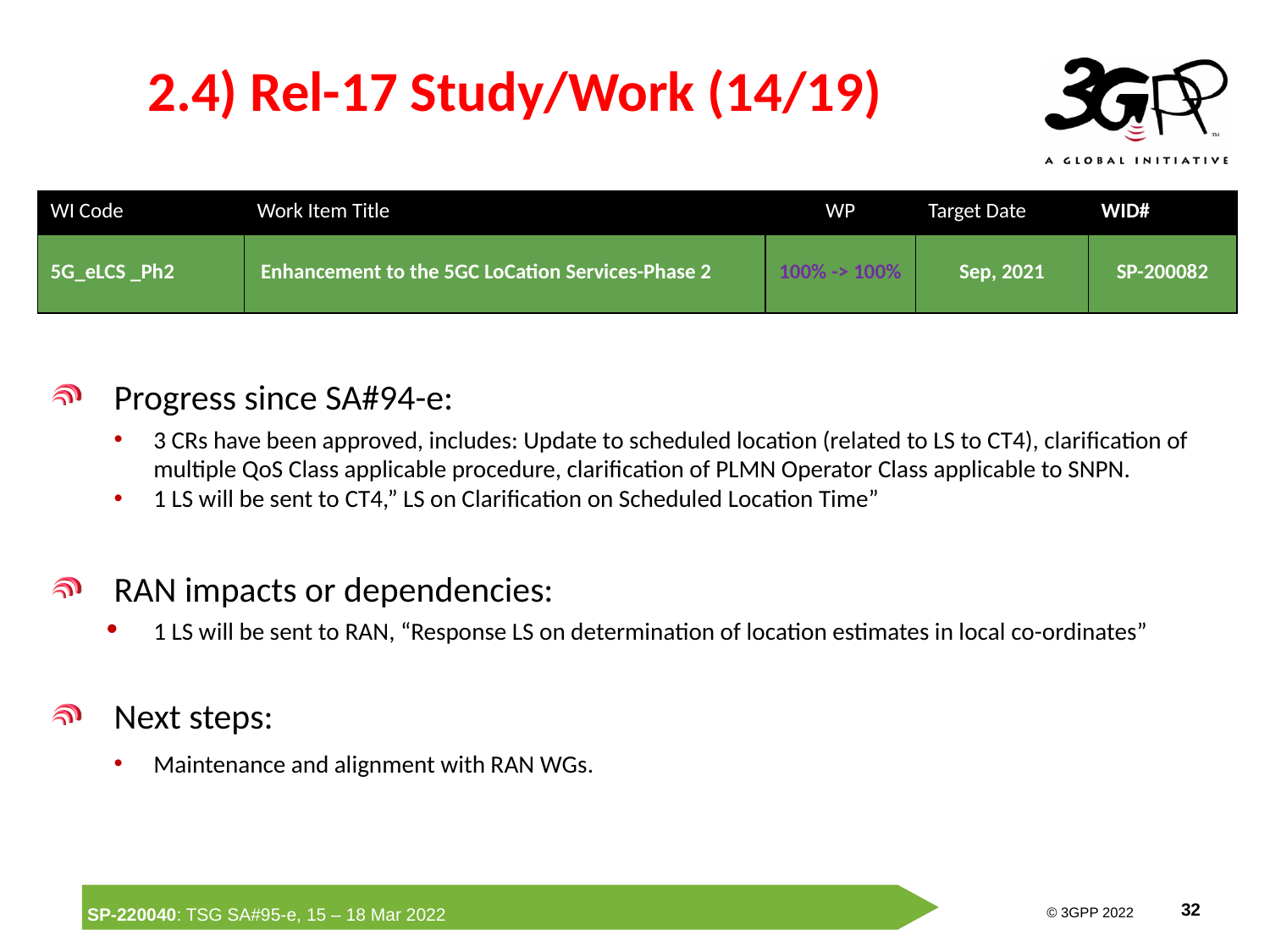

# 2.4) Rel-17 Study/Work (14/19)
| WI Code | Work Item Title | WP | Target Date | WID# |
| --- | --- | --- | --- | --- |
| 5G\_eLCS \_Ph2 | Enhancement to the 5GC LoCation Services-Phase 2 | 100% -> 100% | Sep, 2021 | SP-200082 |
Progress since SA#94-e:
3 CRs have been approved, includes: Update to scheduled location (related to LS to CT4), clarification of multiple QoS Class applicable procedure, clarification of PLMN Operator Class applicable to SNPN.
1 LS will be sent to CT4,” LS on Clarification on Scheduled Location Time”

RAN impacts or dependencies:
1 LS will be sent to RAN, “Response LS on determination of location estimates in local co-ordinates”

Next steps:
Maintenance and alignment with RAN WGs.